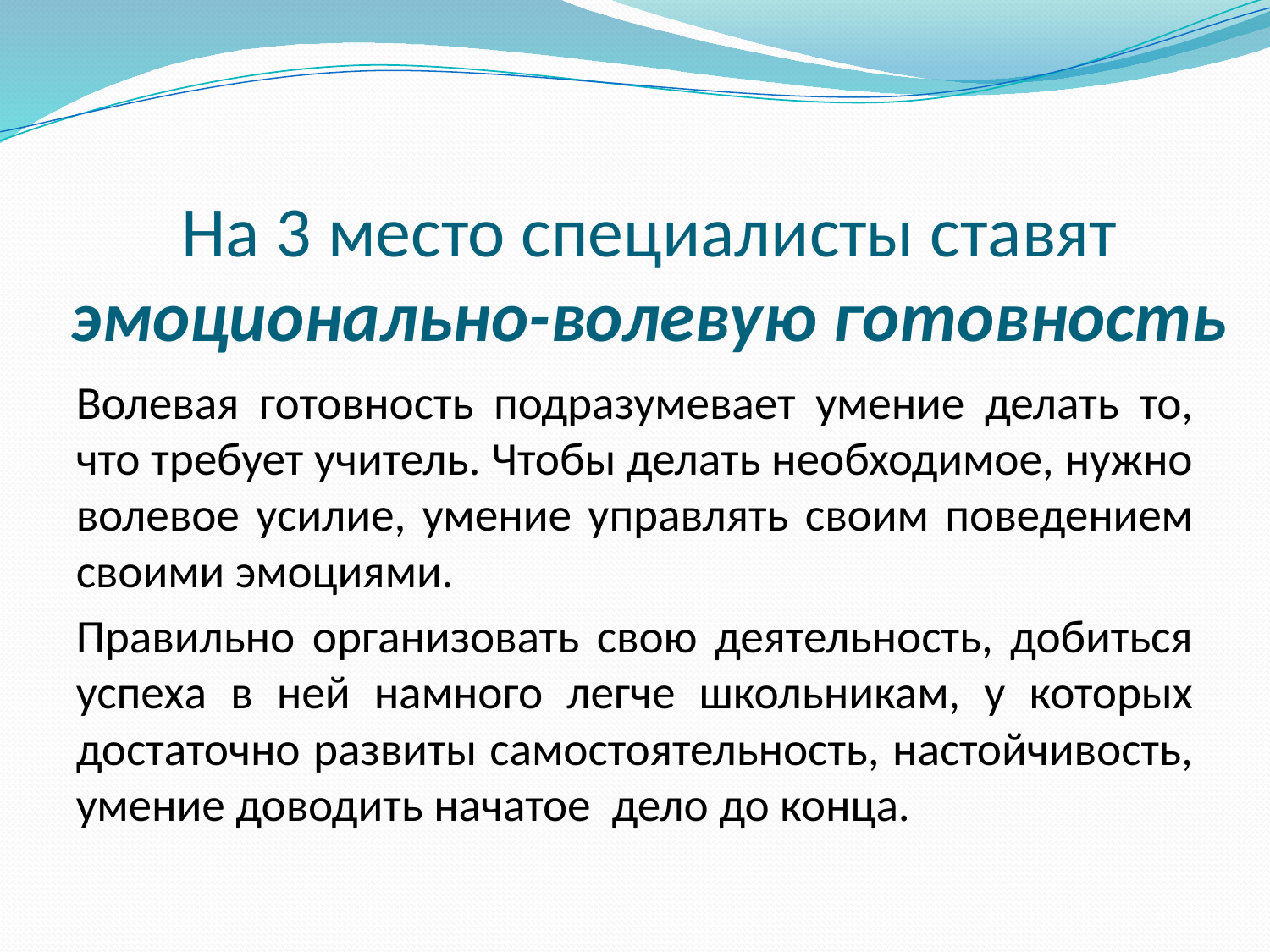

# На 3 место специалисты ставят эмоционально-волевую готовность
Волевая го­товность подразумевает умение делать то, что требует учитель. Чтобы делать необходимое, нужно волевое усилие, умение управлять своим поведением своими эмоциями.
Правильно организовать свою деятельность, добиться успеха в ней намного легче школьникам, у которых достаточно развиты самостоятельность, настойчивость, умение доводить начатое  дело до конца.